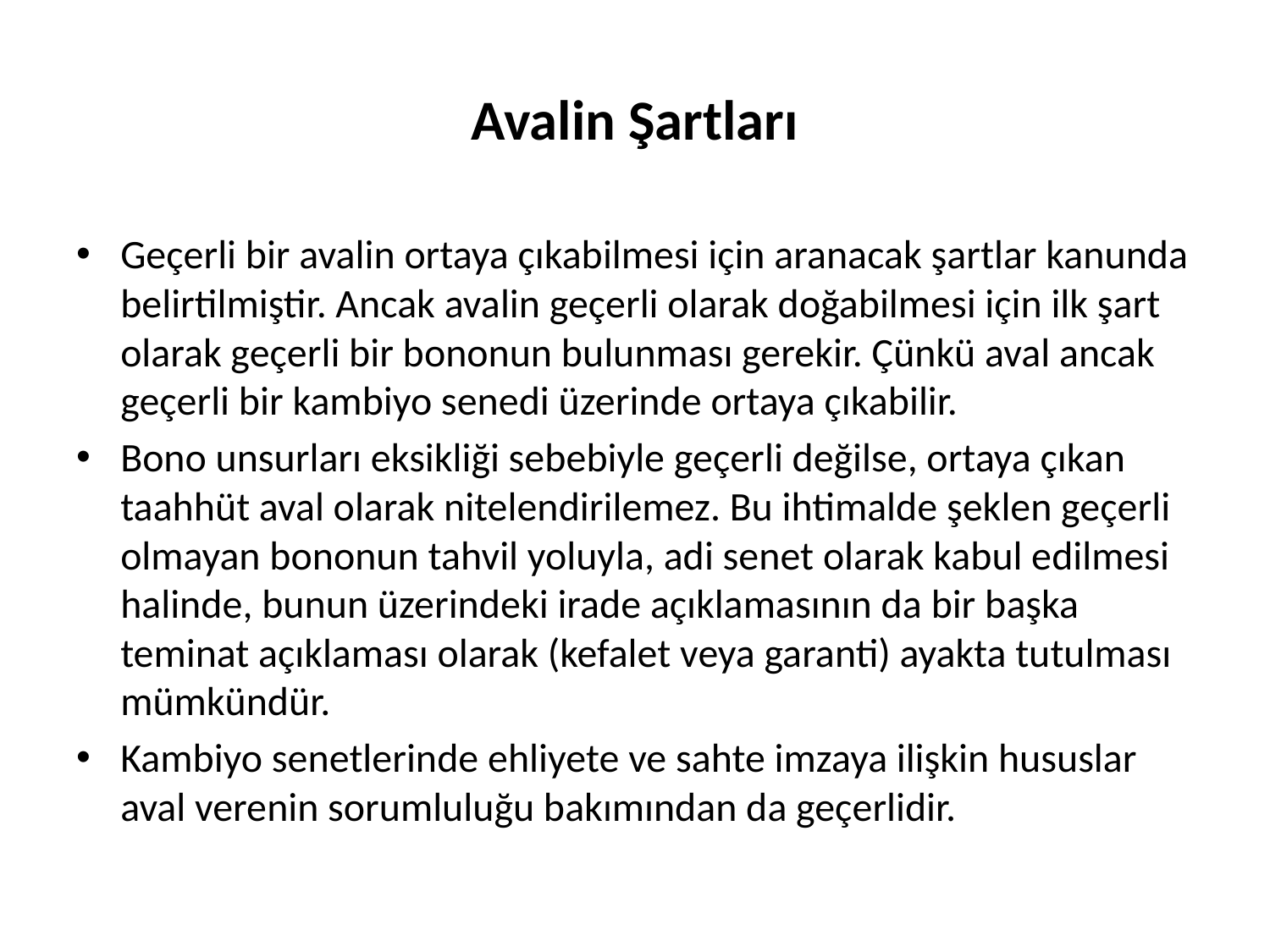

# Avalin Şartları
Geçerli bir avalin ortaya çıkabilmesi için aranacak şartlar kanunda belirtilmiştir. Ancak avalin geçerli olarak doğabilmesi için ilk şart olarak geçerli bir bononun bulunması gerekir. Çünkü aval ancak geçerli bir kambiyo senedi üzerinde ortaya çıkabilir.
Bono unsurları eksikliği sebebiyle geçerli değilse, ortaya çıkan taahhüt aval olarak nitelendirilemez. Bu ihtimalde şeklen geçerli olmayan bononun tahvil yoluyla, adi senet olarak kabul edilmesi halinde, bunun üzerindeki irade açıklamasının da bir başka teminat açıklaması olarak (kefalet veya garanti) ayakta tutulması mümkündür.
Kambiyo senetlerinde ehliyete ve sahte imzaya ilişkin hususlar aval verenin sorumluluğu bakımından da geçerlidir.